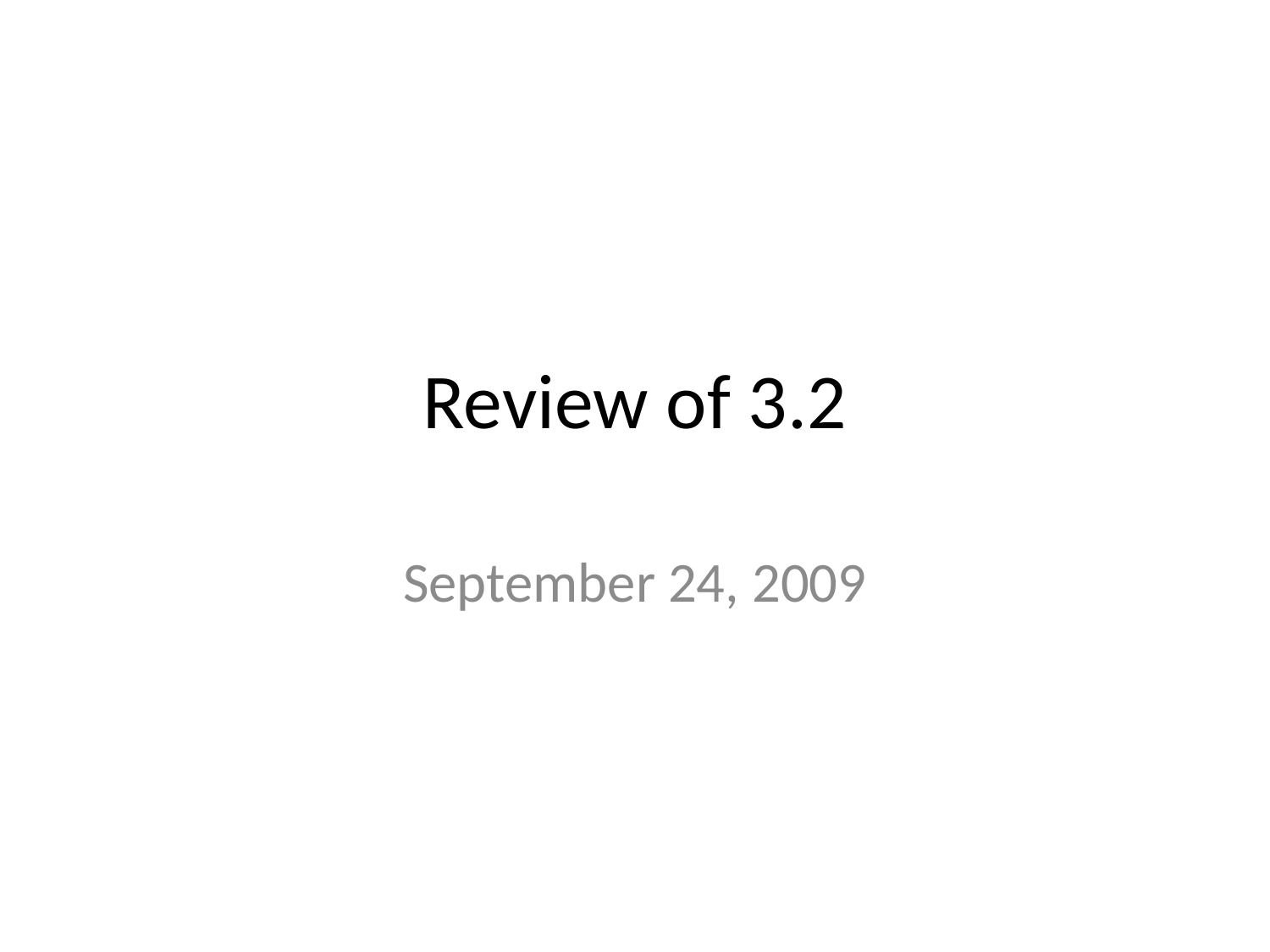

# Review of 3.2
September 24, 2009